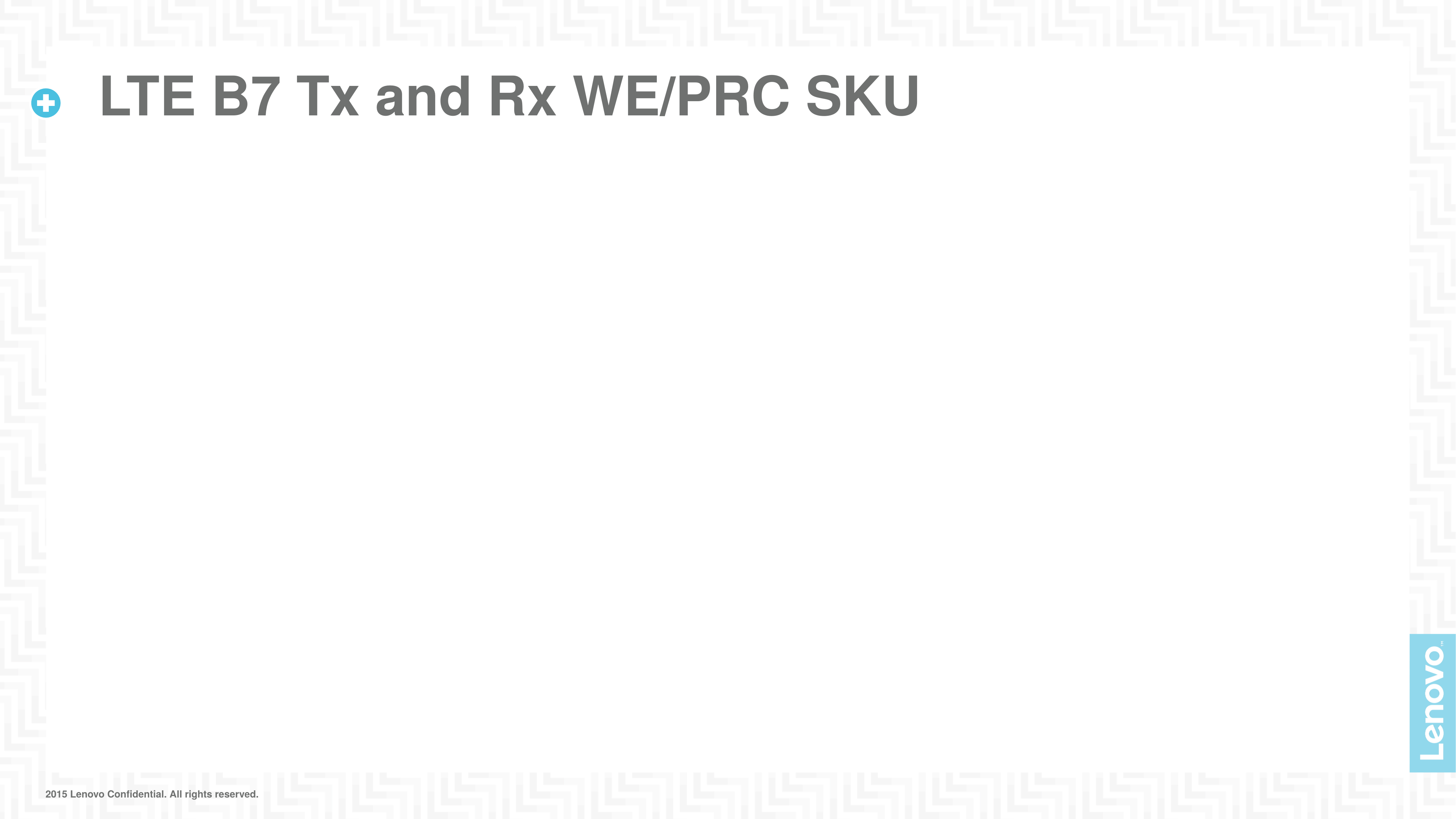

# LTE B7 Tx and Rx WE/PRC SKU